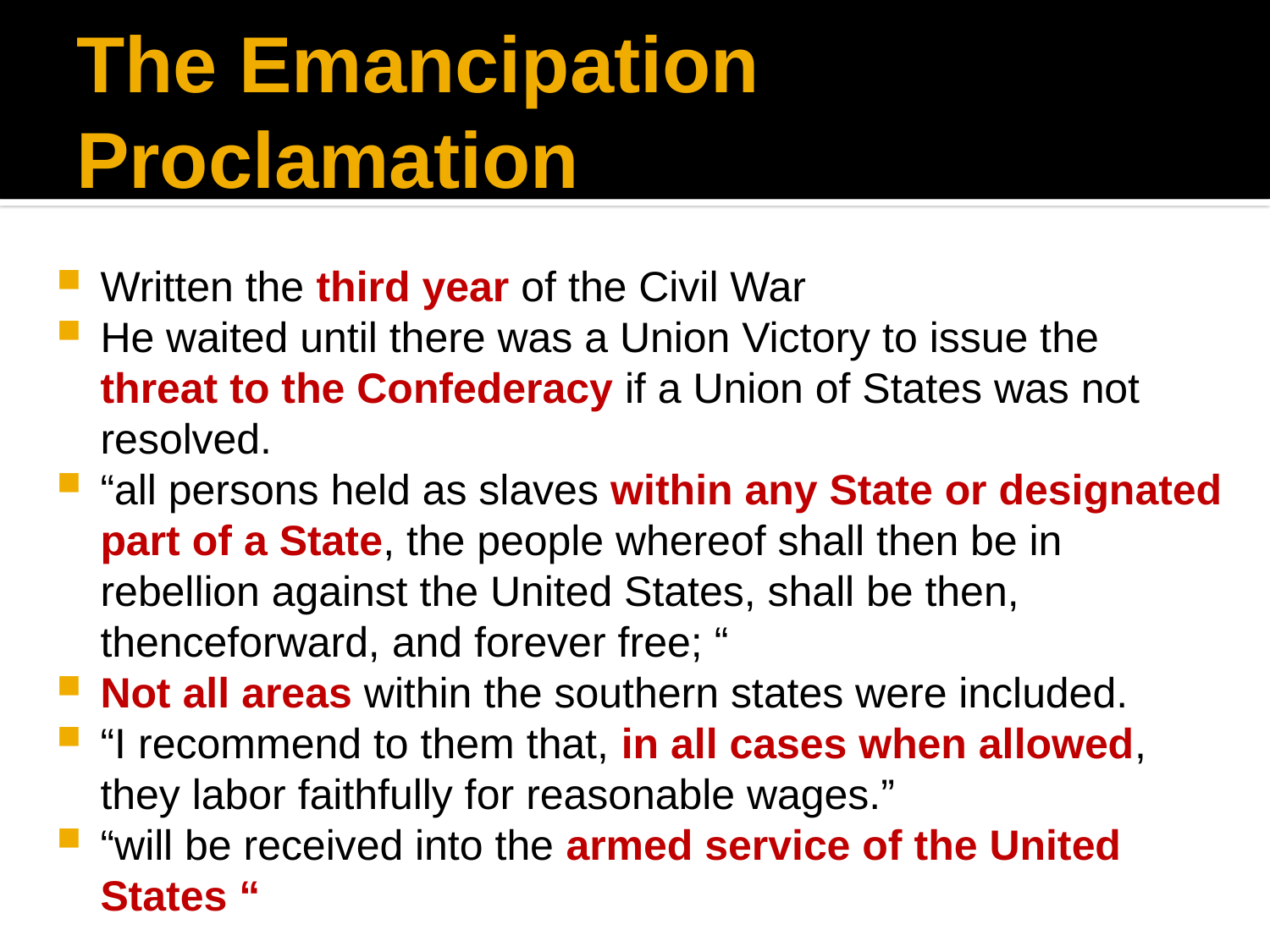

# The Emancipation Proclamation
Written the third year of the Civil War
He waited until there was a Union Victory to issue the threat to the Confederacy if a Union of States was not resolved.
“all persons held as slaves within any State or designated part of a State, the people whereof shall then be in rebellion against the United States, shall be then, thenceforward, and forever free; “
Not all areas within the southern states were included.
“I recommend to them that, in all cases when allowed, they labor faithfully for reasonable wages.”
“will be received into the armed service of the United States “